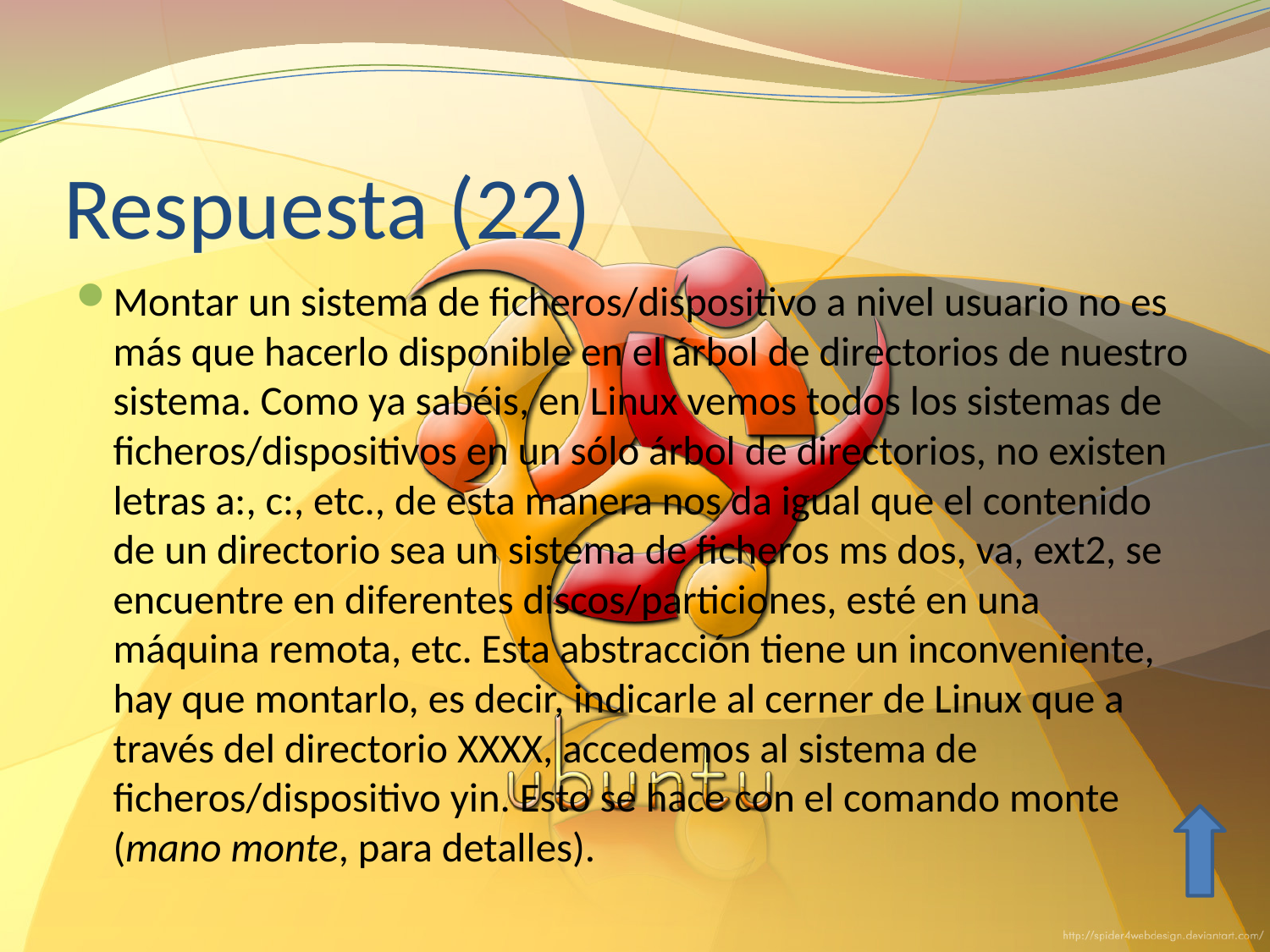

# Respuesta (22)
Montar un sistema de ficheros/dispositivo a nivel usuario no es más que hacerlo disponible en el árbol de directorios de nuestro sistema. Como ya sabéis, en Linux vemos todos los sistemas de ficheros/dispositivos en un sólo árbol de directorios, no existen letras a:, c:, etc., de esta manera nos da igual que el contenido de un directorio sea un sistema de ficheros ms dos, va, ext2, se encuentre en diferentes discos/particiones, esté en una máquina remota, etc. Esta abstracción tiene un inconveniente, hay que montarlo, es decir, indicarle al cerner de Linux que a través del directorio XXXX, accedemos al sistema de ficheros/dispositivo yin. Esto se hace con el comando monte (mano monte, para detalles).